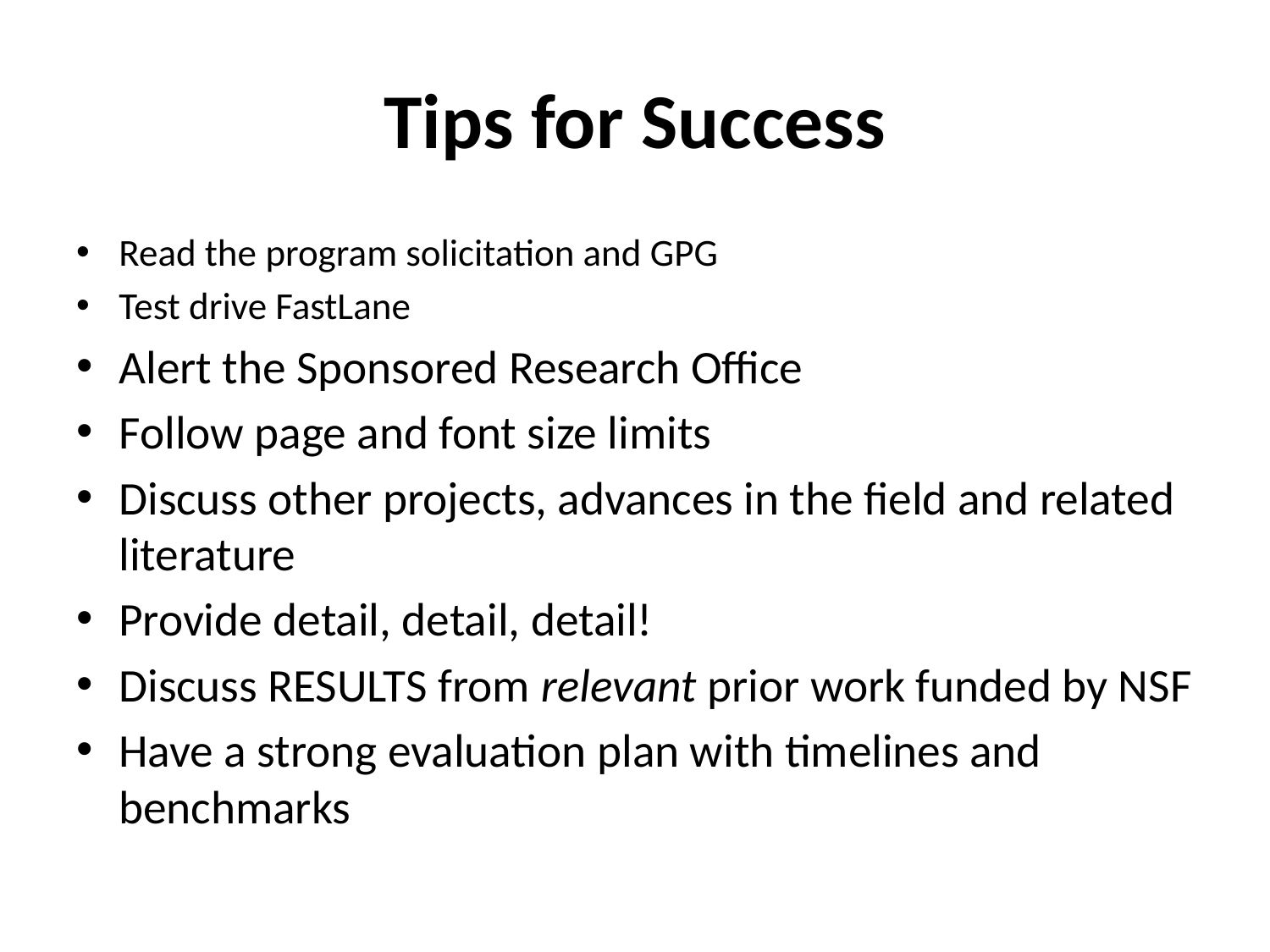

# Tips for Success
Read the program solicitation and GPG
Test drive FastLane
Alert the Sponsored Research Office
Follow page and font size limits
Discuss other projects, advances in the field and related literature
Provide detail, detail, detail!
Discuss RESULTS from relevant prior work funded by NSF
Have a strong evaluation plan with timelines and benchmarks